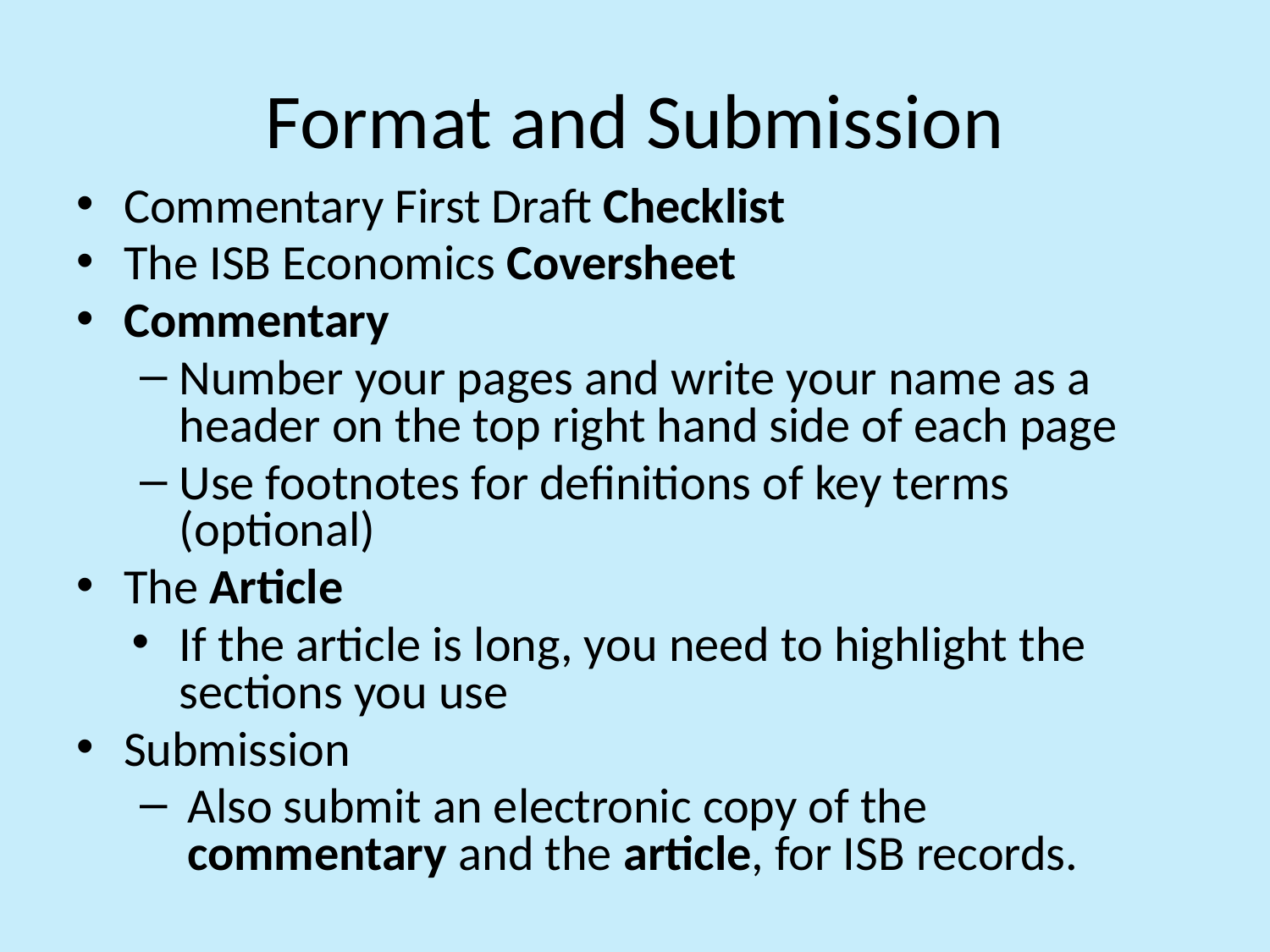

# Format and Submission
Commentary First Draft Checklist
The ISB Economics Coversheet
Commentary
Number your pages and write your name as a header on the top right hand side of each page
Use footnotes for definitions of key terms (optional)
The Article
If the article is long, you need to highlight the sections you use
Submission
Also submit an electronic copy of the commentary and the article, for ISB records.